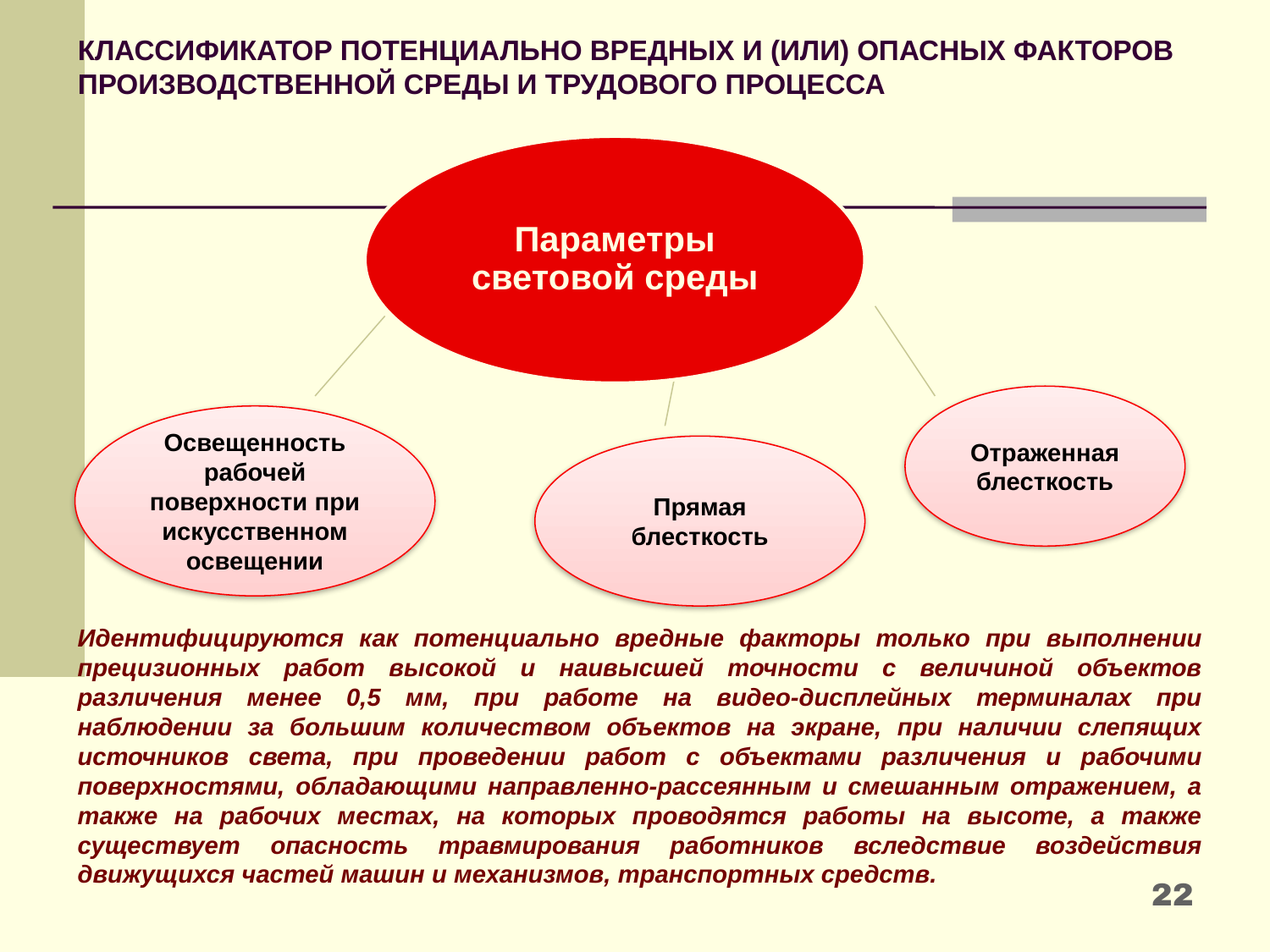

# КЛАССИФИКАТОР ПОТЕНЦИАЛЬНО ВРЕДНЫХ И (ИЛИ) ОПАСНЫХ ФАКТОРОВ ПРОИЗВОДСТВЕННОЙ СРЕДЫ И ТРУДОВОГО ПРОЦЕССА

Параметры световой среды
Отраженная блесткость
Освещенность рабочей поверхности при искусственном освещении
Прямая блесткость
Идентифицируются как потенциально вредные факторы только при выполнении прецизионных работ высокой и наивысшей точности с величиной объектов различения менее 0,5 мм, при работе на видео-дисплейных терминалах при наблюдении за большим количеством объектов на экране, при наличии слепящих источников света, при проведении работ с объектами различения и рабочими поверхностями, обладающими направленно-рассеянным и смешанным отражением, а также на рабочих местах, на которых проводятся работы на высоте, а также существует опасность травмирования работников вследствие воздействия движущихся частей машин и механизмов, транспортных средств.
22